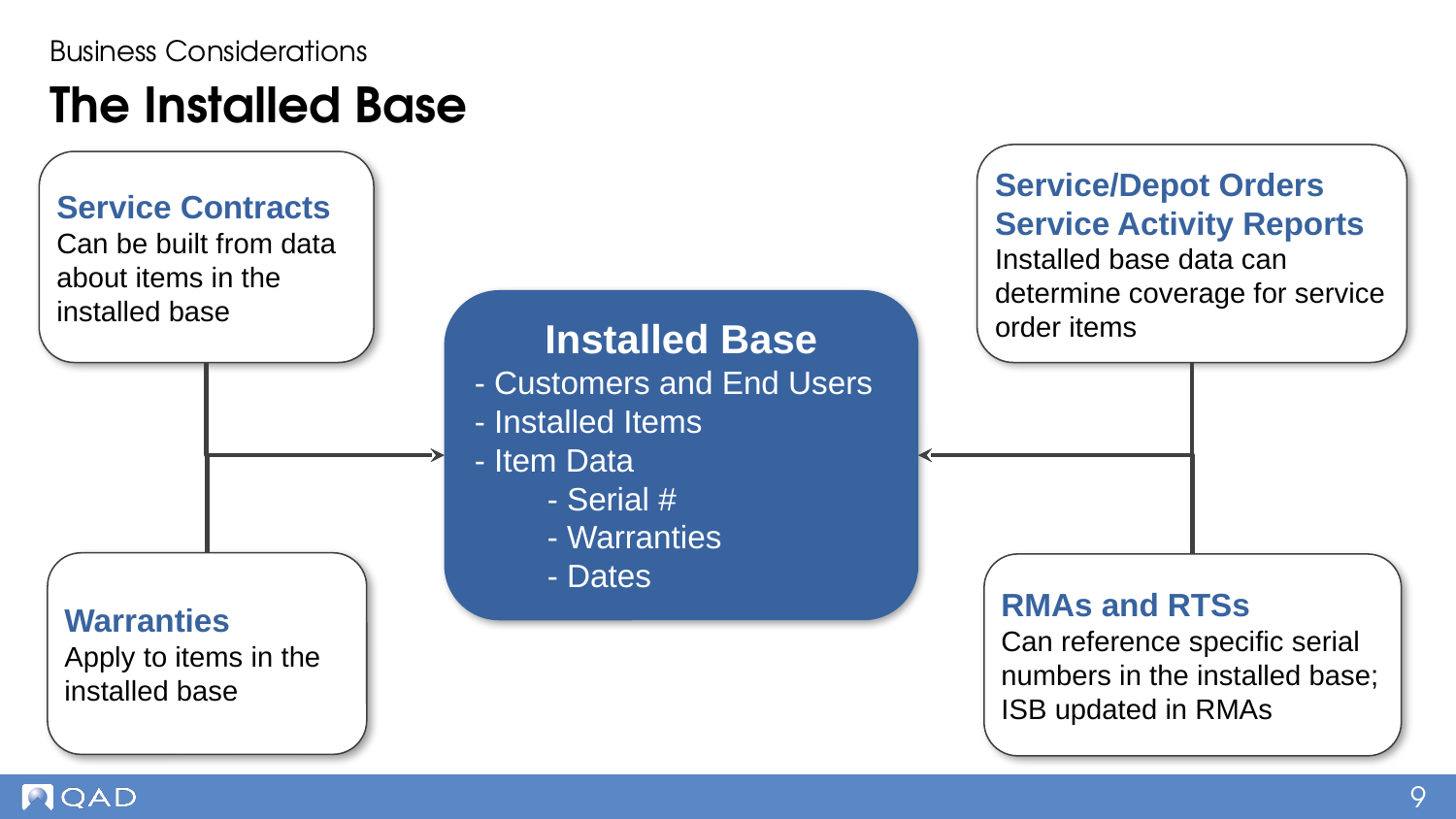

Business Considerations
# The Installed Base
Service/Depot Orders Service Activity Reports
Installed base data can determine coverage for service order items
Service Contracts
Can be built from data about items in the installed base
Installed Base
- Customers and End Users
- Installed Items
- Item Data
- Serial #
- Warranties
- Dates
Warranties
Apply to items in the installed base
RMAs and RTSs
Can reference specific serial
numbers in the installed base; ISB updated in RMAs
9